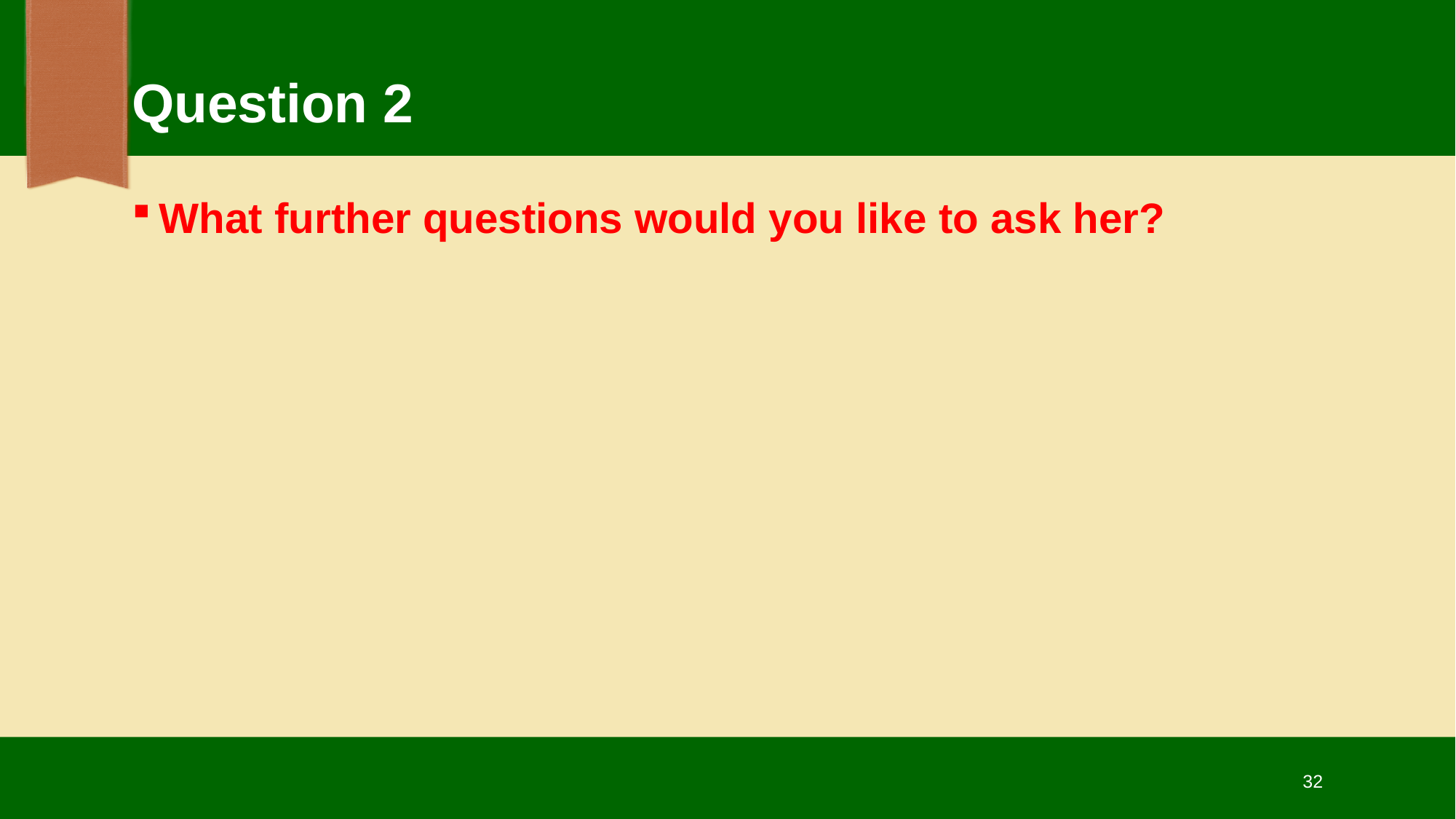

# Question 2
What further questions would you like to ask her?
32